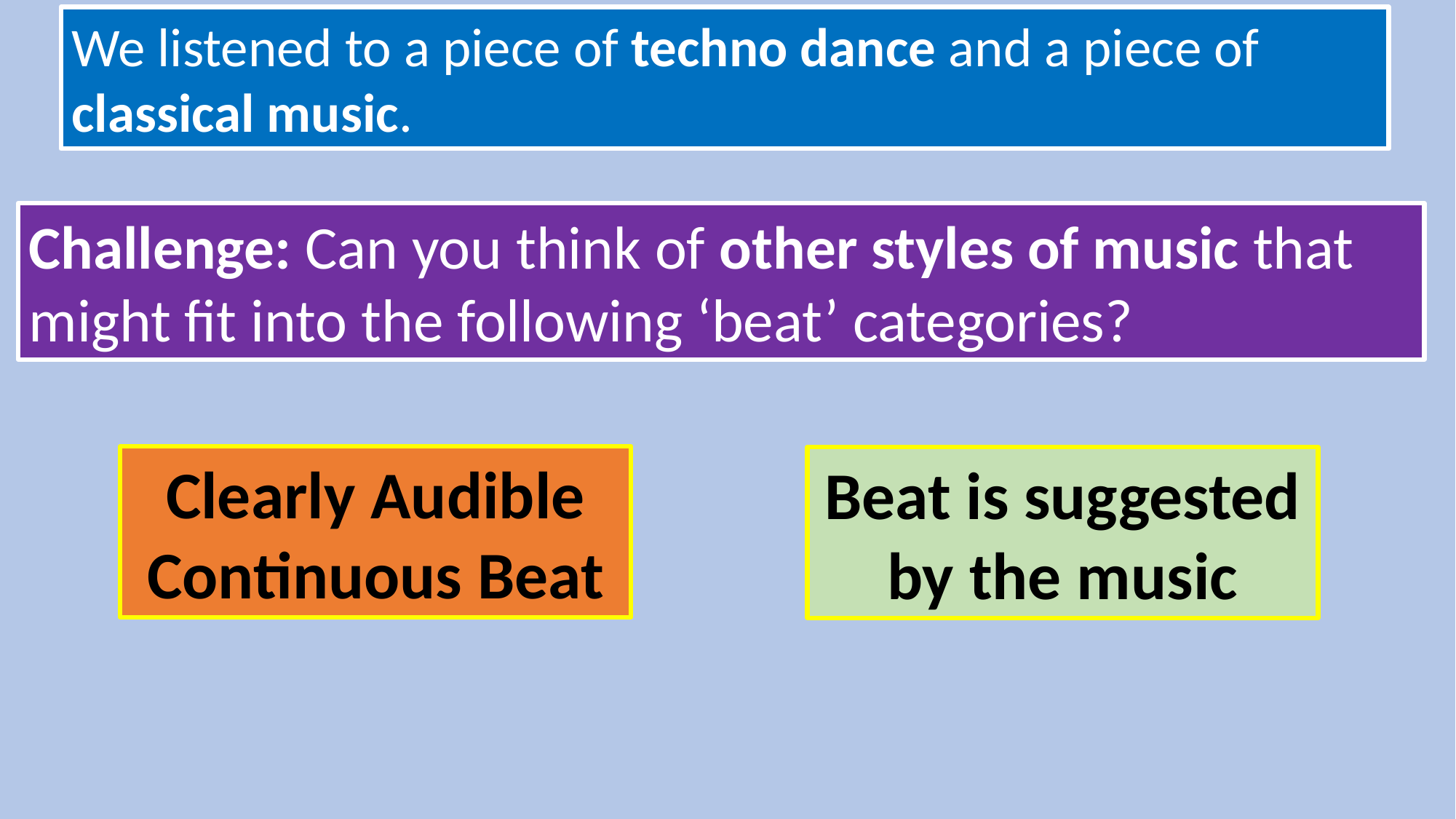

We listened to a piece of techno dance and a piece of classical music.
Challenge: Can you think of other styles of music that might fit into the following ‘beat’ categories?
Clearly Audible Continuous Beat
Beat is suggested by the music